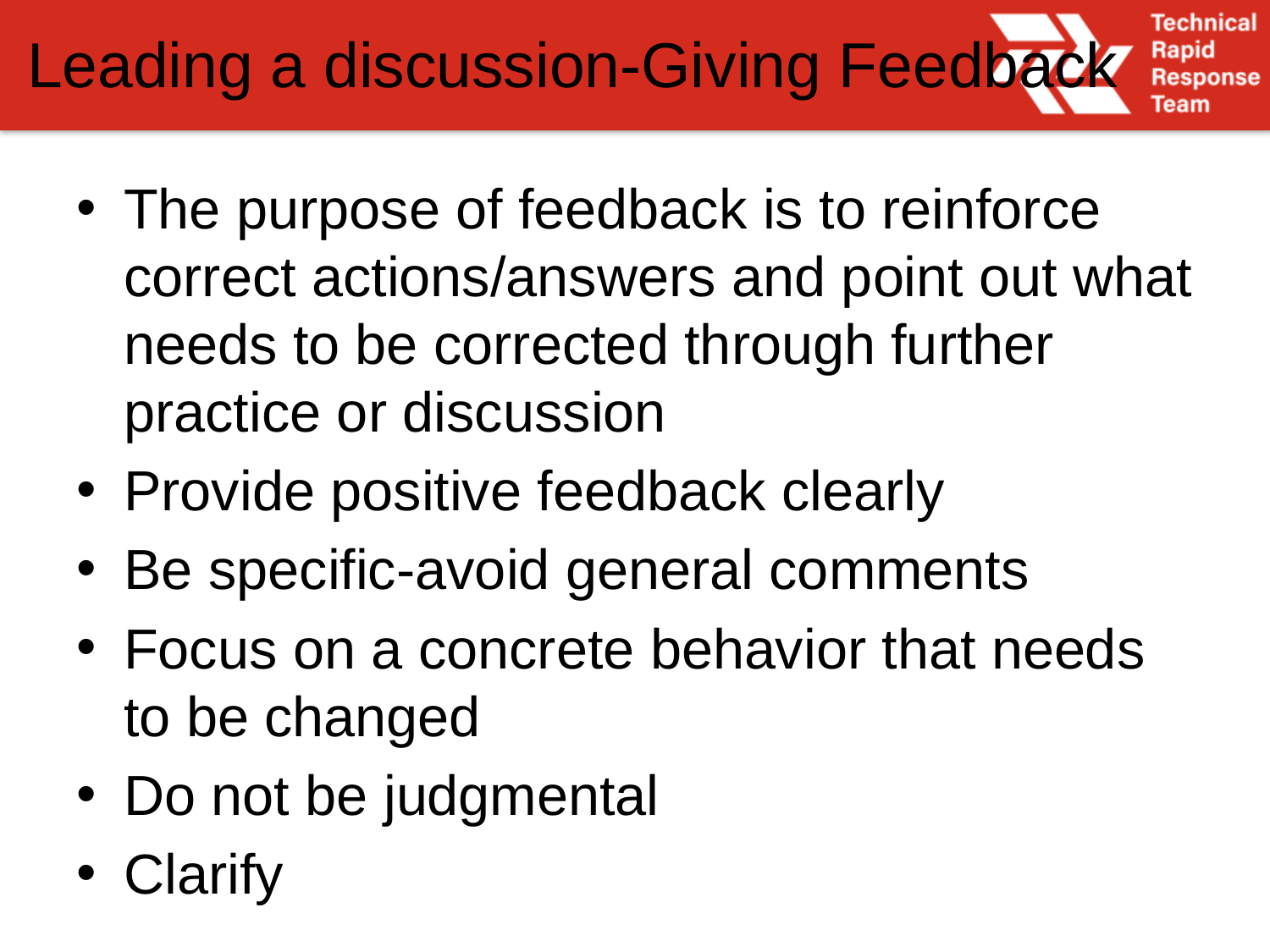

# Leading a discussion-Giving Feedback
The purpose of feedback is to reinforce correct actions/answers and point out what needs to be corrected through further practice or discussion
Provide positive feedback clearly
Be specific-avoid general comments
Focus on a concrete behavior that needs to be changed
Do not be judgmental
Clarify